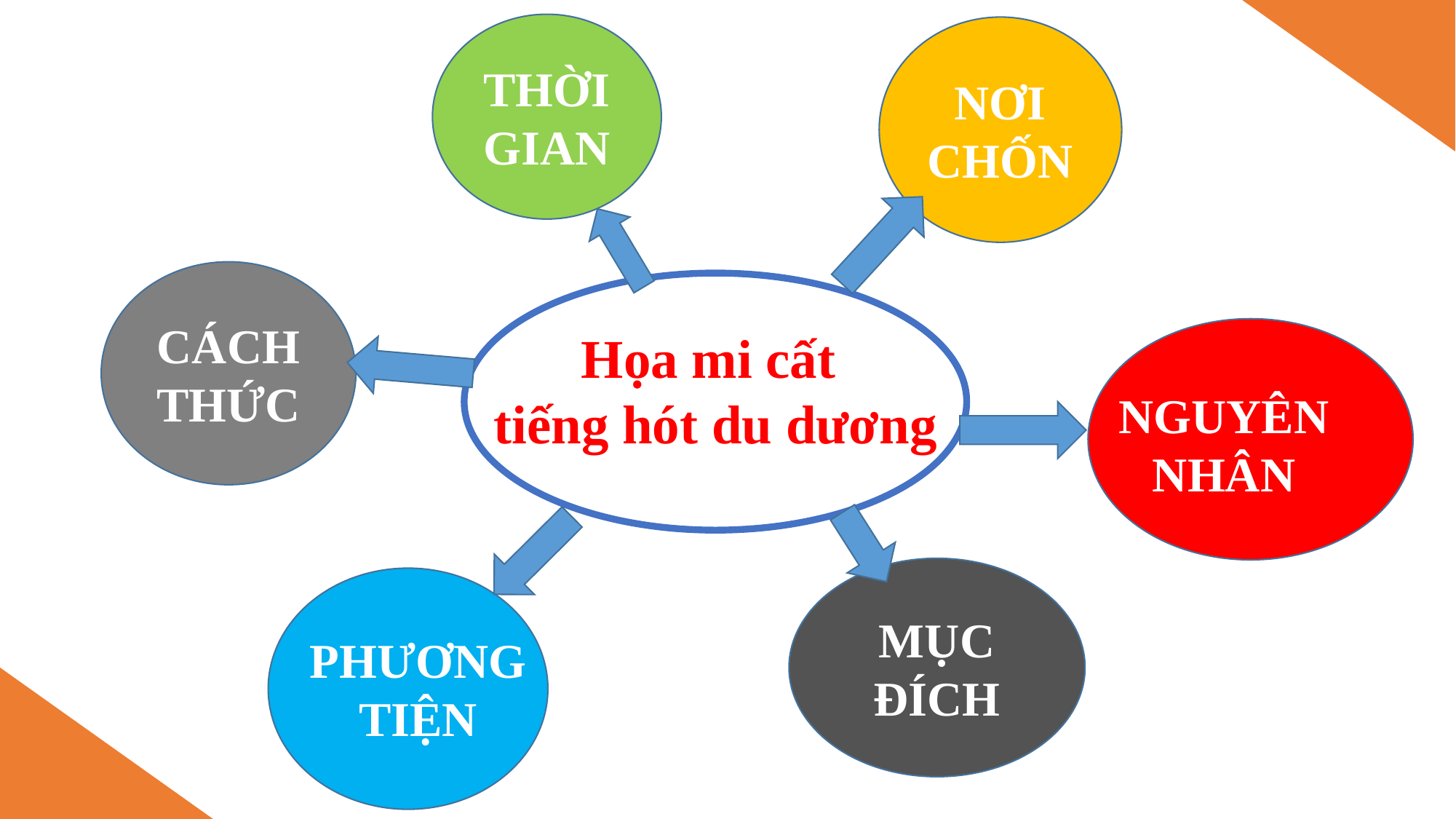

THỜI GIAN
NƠI CHỐN

CÁCH THỨC

Họa mi cất
tiếng hót du dương

NGUYÊN NHÂN

MỤC ĐÍCH

PHƯƠNG TIỆN